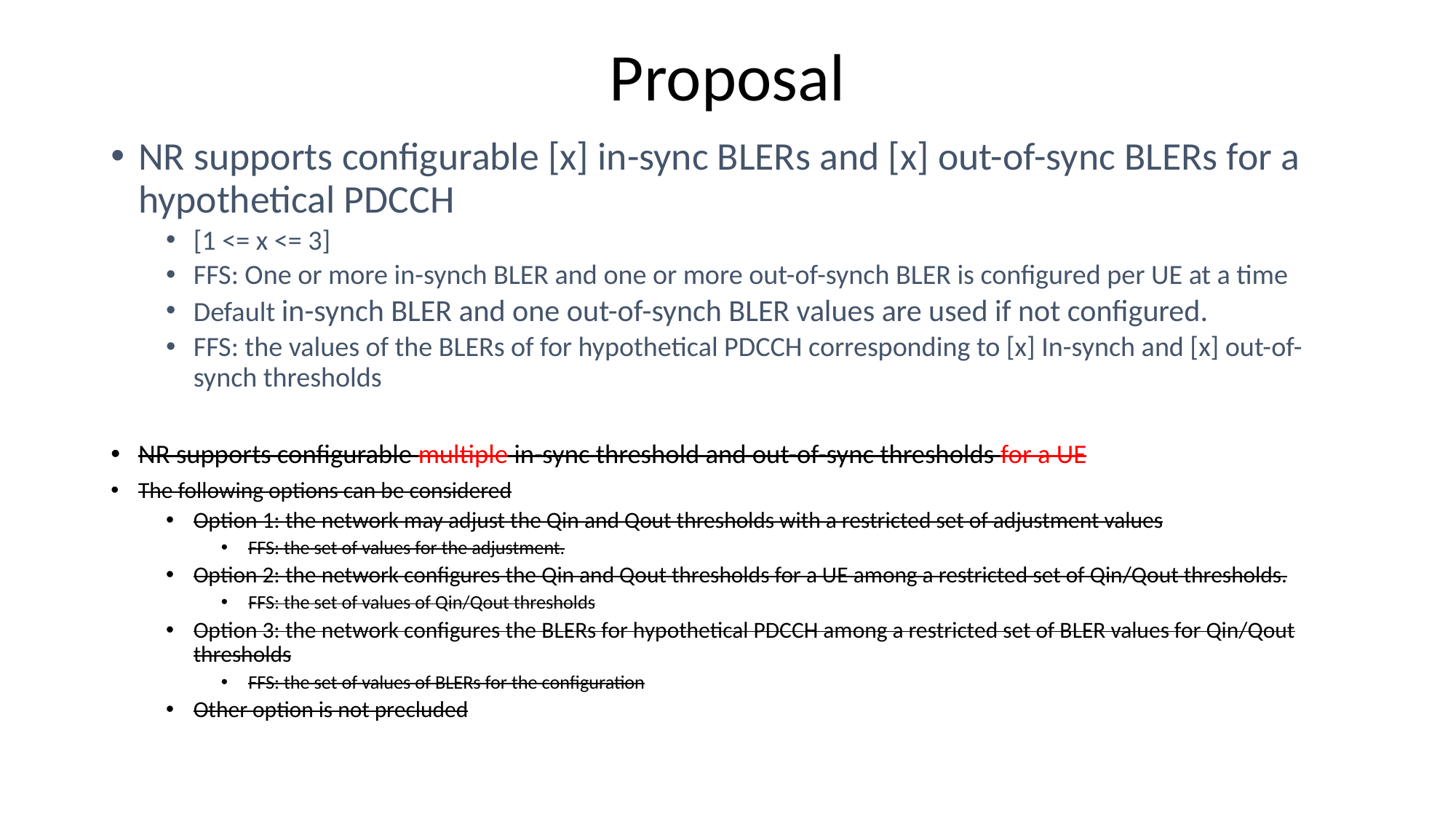

# Proposal
NR supports configurable [x] in-sync BLERs and [x] out-of-sync BLERs for a hypothetical PDCCH
[1 <= x <= 3]
FFS: One or more in-synch BLER and one or more out-of-synch BLER is configured per UE at a time
Default in-synch BLER and one out-of-synch BLER values are used if not configured.
FFS: the values of the BLERs of for hypothetical PDCCH corresponding to [x] In-synch and [x] out-of-synch thresholds

NR supports configurable multiple in-sync threshold and out-of-sync thresholds for a UE
The following options can be considered
Option 1: the network may adjust the Qin and Qout thresholds with a restricted set of adjustment values
FFS: the set of values for the adjustment.
Option 2: the network configures the Qin and Qout thresholds for a UE among a restricted set of Qin/Qout thresholds.
FFS: the set of values of Qin/Qout thresholds
Option 3: the network configures the BLERs for hypothetical PDCCH among a restricted set of BLER values for Qin/Qout thresholds
FFS: the set of values of BLERs for the configuration
Other option is not precluded